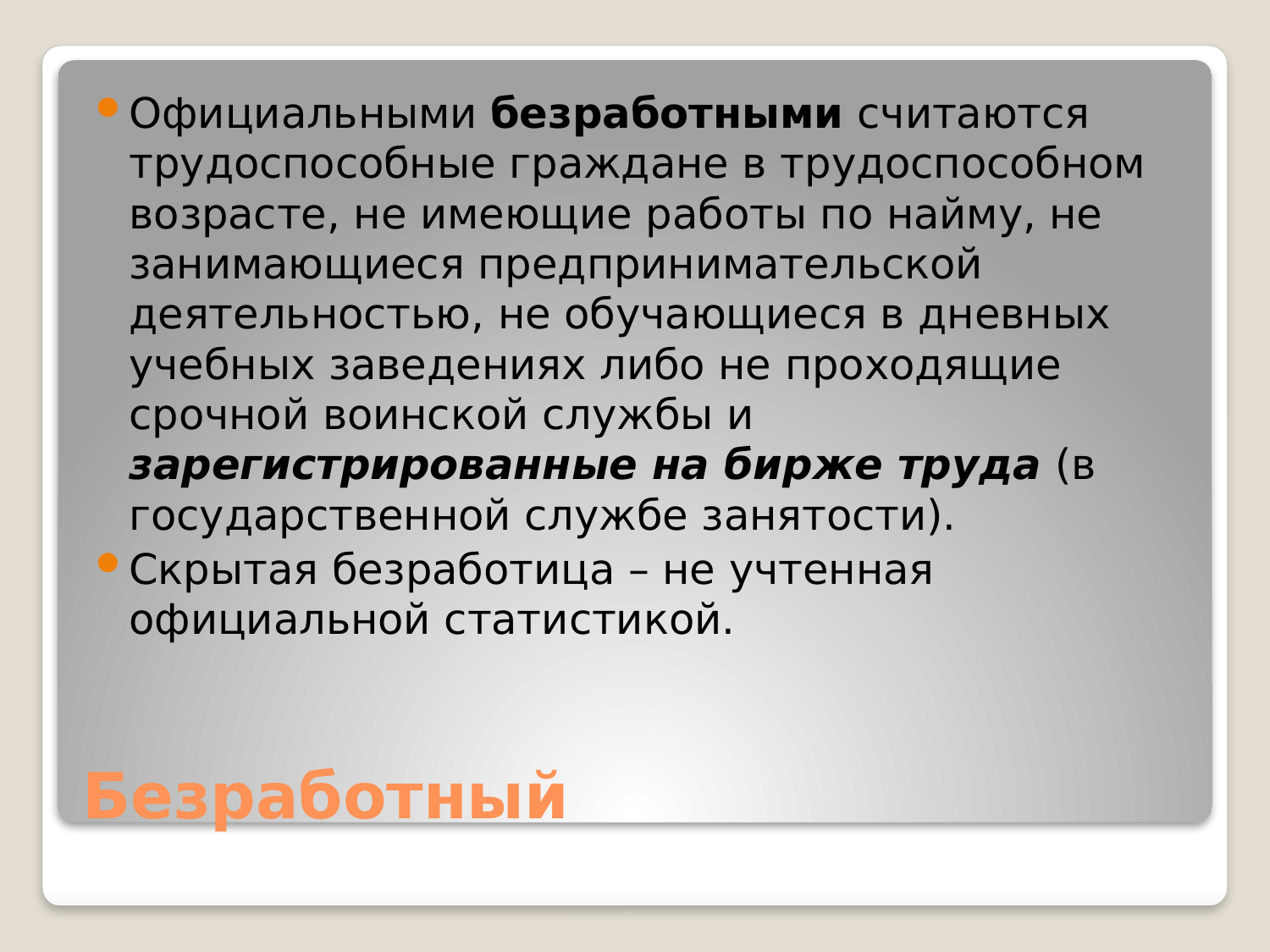

Официальными безработными считаются трудоспособные граждане в трудоспособном возрасте, не имеющие работы по найму, не занимающиеся предпринимательской деятельностью, не обучающиеся в дневных учебных заведениях либо не проходящие срочной воинской службы и зарегистрированные на бирже труда (в государственной службе занятости).
Скрытая безработица – не учтенная официальной статистикой.

# Безработный